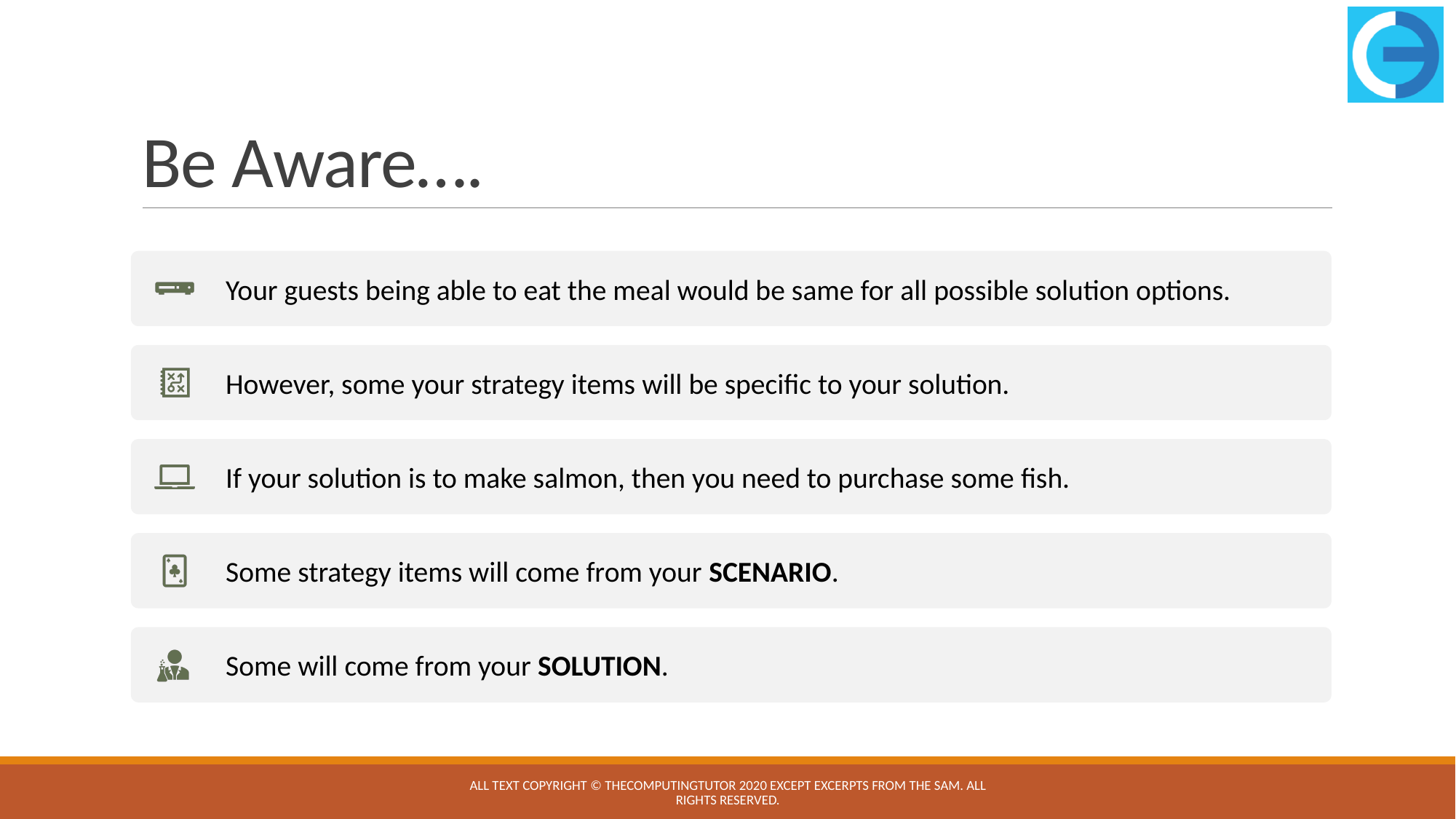

# Be Aware….
Your guests being able to eat the meal would be same for all possible solution options.
However, some your strategy items will be specific to your solution.
If your solution is to make salmon, then you need to purchase some fish.
Some strategy items will come from your SCENARIO.
Some will come from your SOLUTION.
All text copyright © TheComputingTutor 2020 except excerpts from the SAM. All rights Reserved.